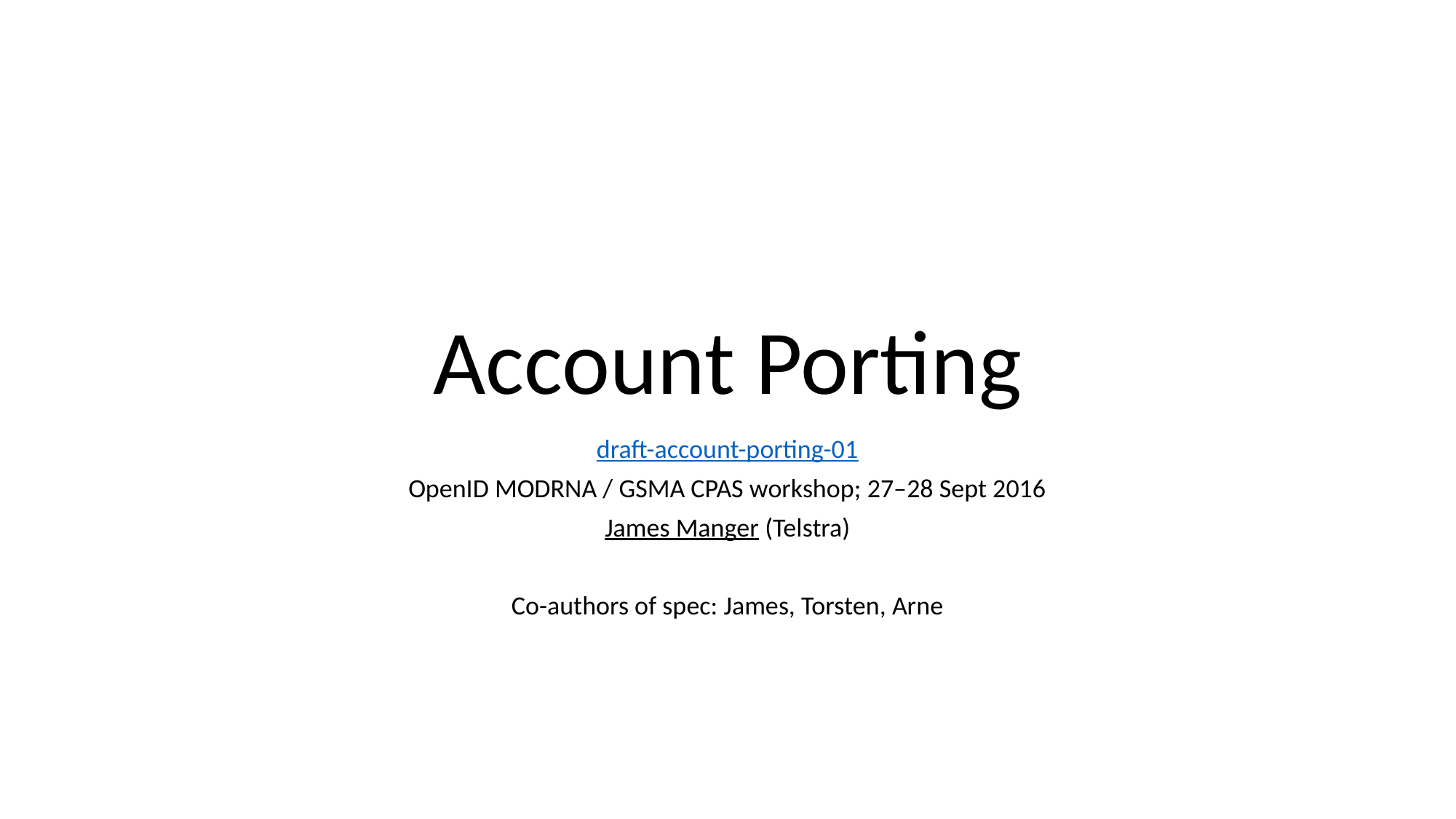

# Account Porting
draft-account-porting-01
OpenID MODRNA / GSMA CPAS workshop; 27–28 Sept 2016
James Manger (Telstra)

Co-authors of spec: James, Torsten, Arne